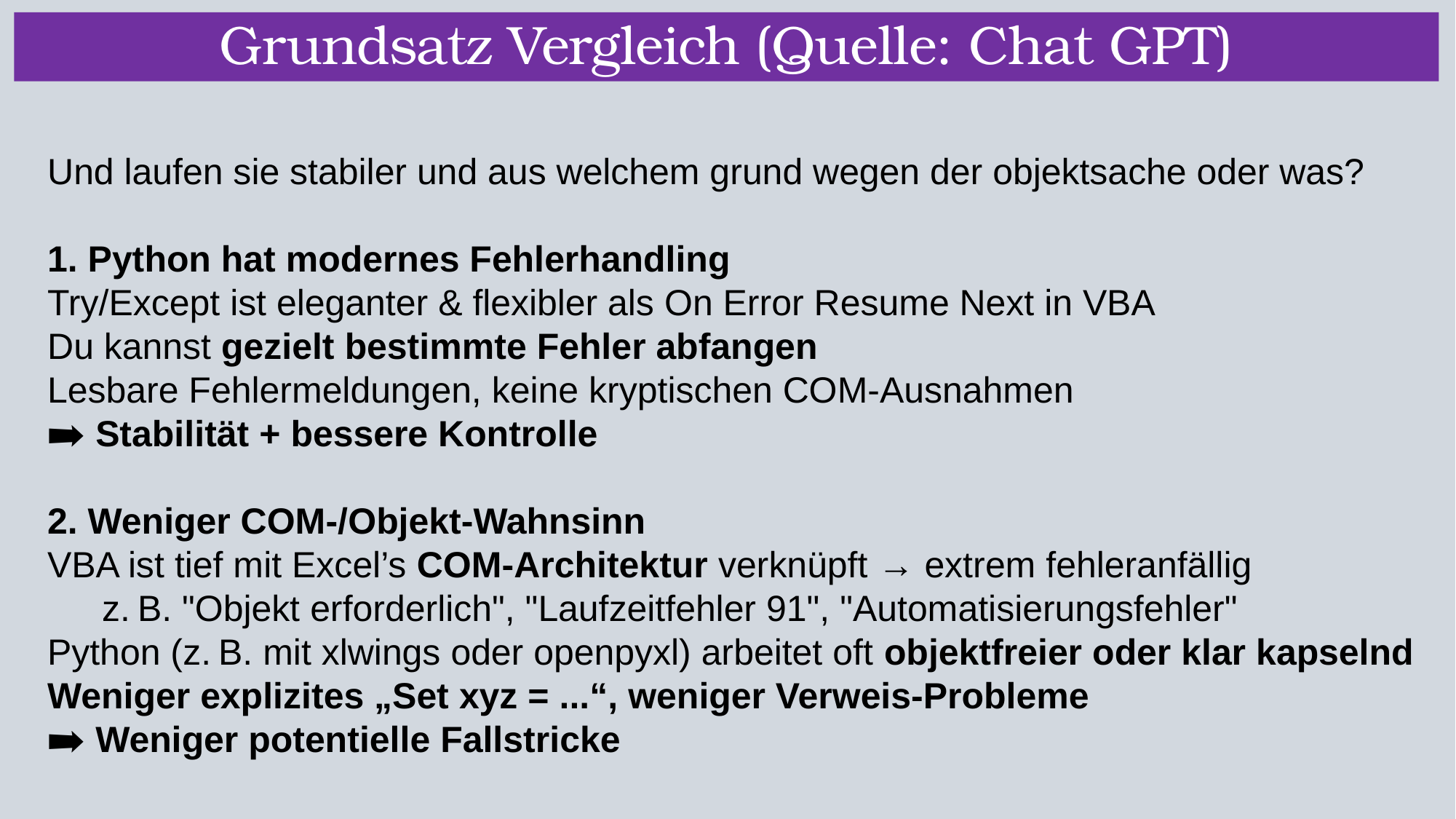

Grundsatz Vergleich (Quelle: Chat GPT)
Und laufen sie stabiler und aus welchem grund wegen der objektsache oder was?
1. Python hat modernes Fehlerhandling
Try/Except ist eleganter & flexibler als On Error Resume Next in VBA
Du kannst gezielt bestimmte Fehler abfangen
Lesbare Fehlermeldungen, keine kryptischen COM-Ausnahmen
➡️ Stabilität + bessere Kontrolle

2. Weniger COM-/Objekt-Wahnsinn
VBA ist tief mit Excel’s COM-Architektur verknüpft → extrem fehleranfällig
z. B. "Objekt erforderlich", "Laufzeitfehler 91", "Automatisierungsfehler"
Python (z. B. mit xlwings oder openpyxl) arbeitet oft objektfreier oder klar kapselnd
Weniger explizites „Set xyz = ...“, weniger Verweis-Probleme
➡️ Weniger potentielle Fallstricke